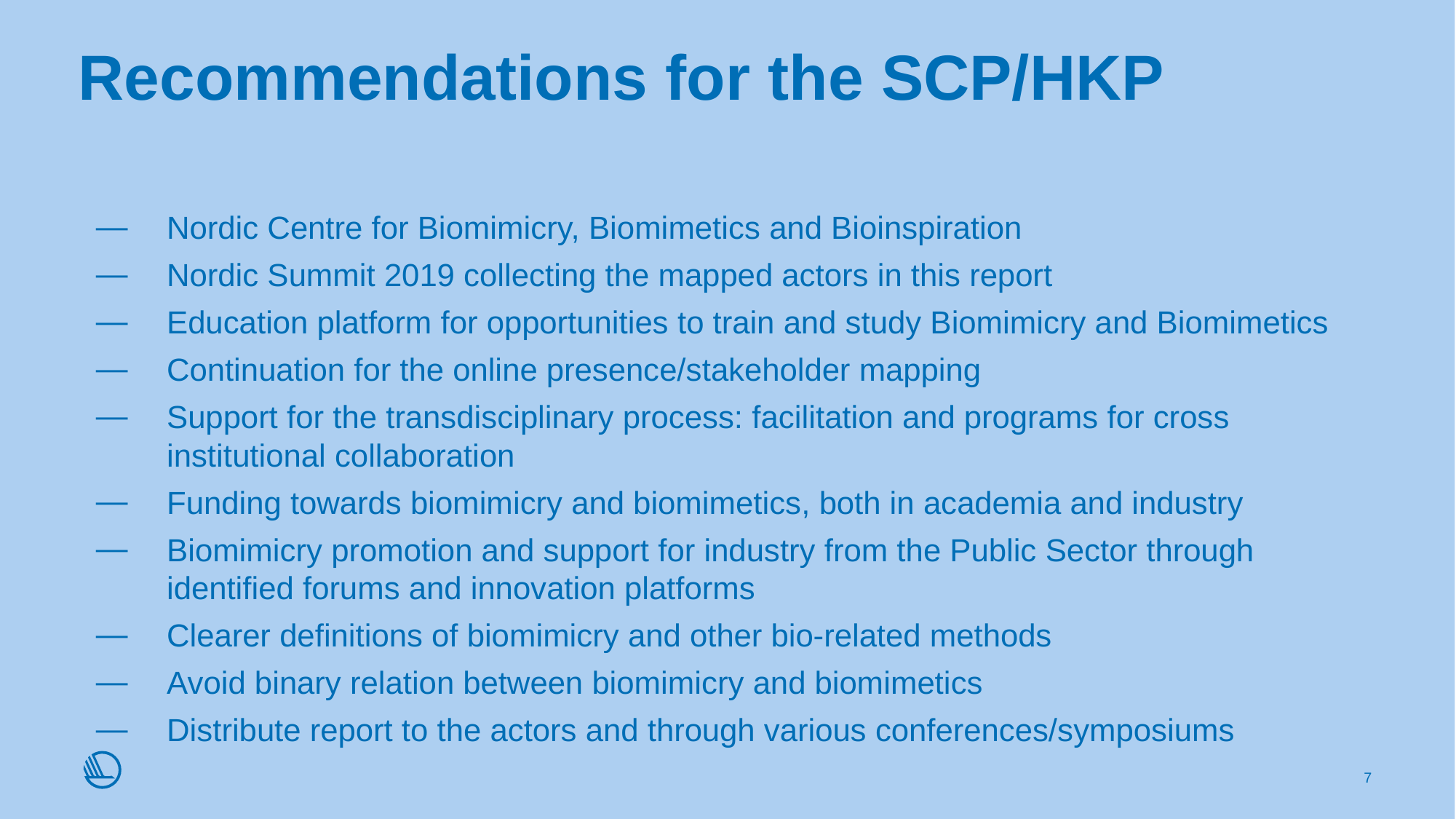

# Recommendations for the SCP/HKP
Nordic Centre for Biomimicry, Biomimetics and Bioinspiration
Nordic Summit 2019 collecting the mapped actors in this report
Education platform for opportunities to train and study Biomimicry and Biomimetics
Continuation for the online presence/stakeholder mapping
Support for the transdisciplinary process: facilitation and programs for cross institutional collaboration
Funding towards biomimicry and biomimetics, both in academia and industry
Biomimicry promotion and support for industry from the Public Sector through identified forums and innovation platforms
Clearer definitions of biomimicry and other bio-related methods
Avoid binary relation between biomimicry and biomimetics
Distribute report to the actors and through various conferences/symposiums

7